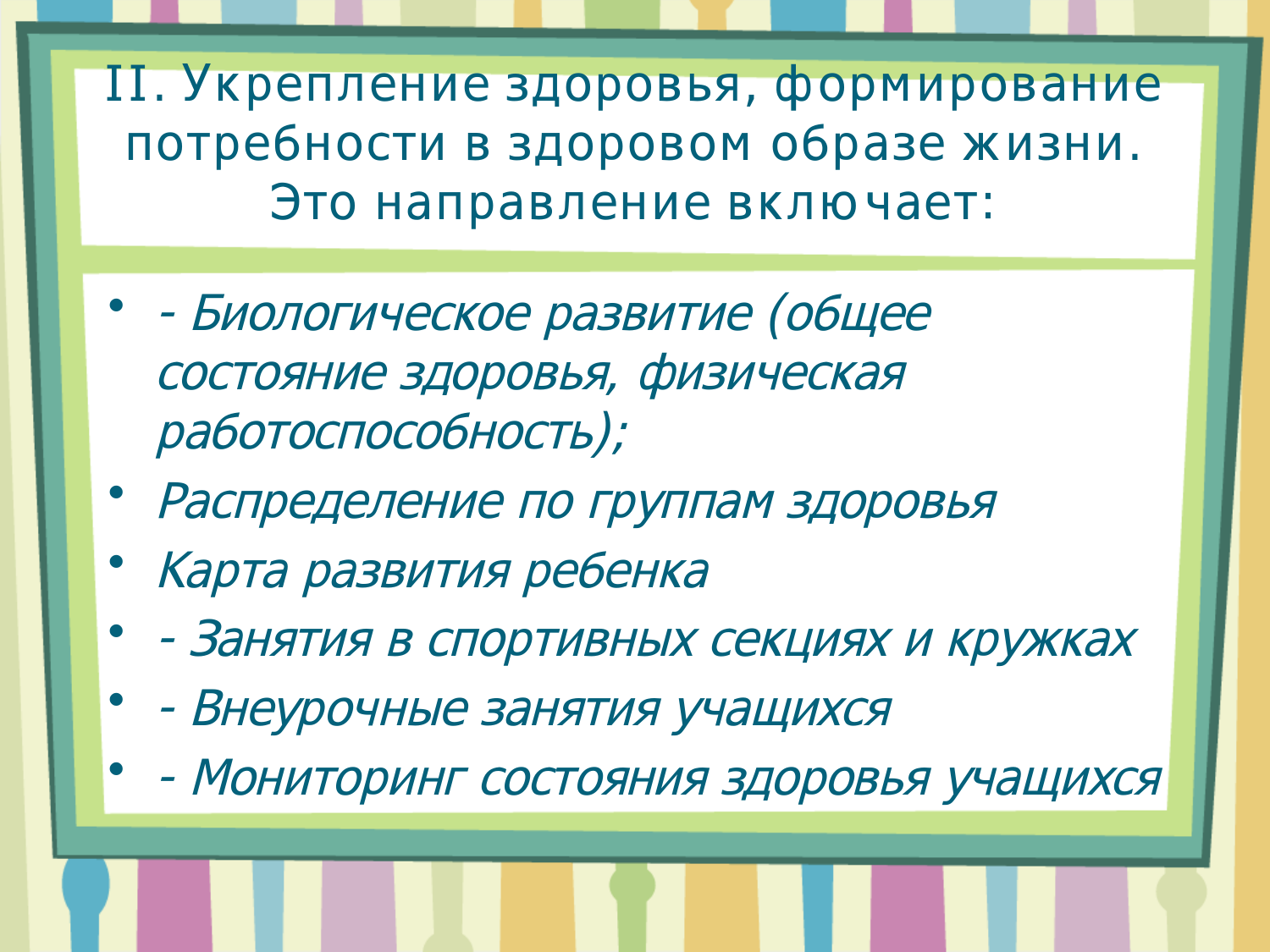

# II. Укрепление здоровья, формирование потребности в здоровом образе жизни. Это направление включает:
- Биологическое развитие (общее состояние здоровья, физическая работоспособность);
Распределение по группам здоровья
Карта развития ребенка
- Занятия в спортивных секциях и кружках
- Внеурочные занятия учащихся
- Мониторинг состояния здоровья учащихся